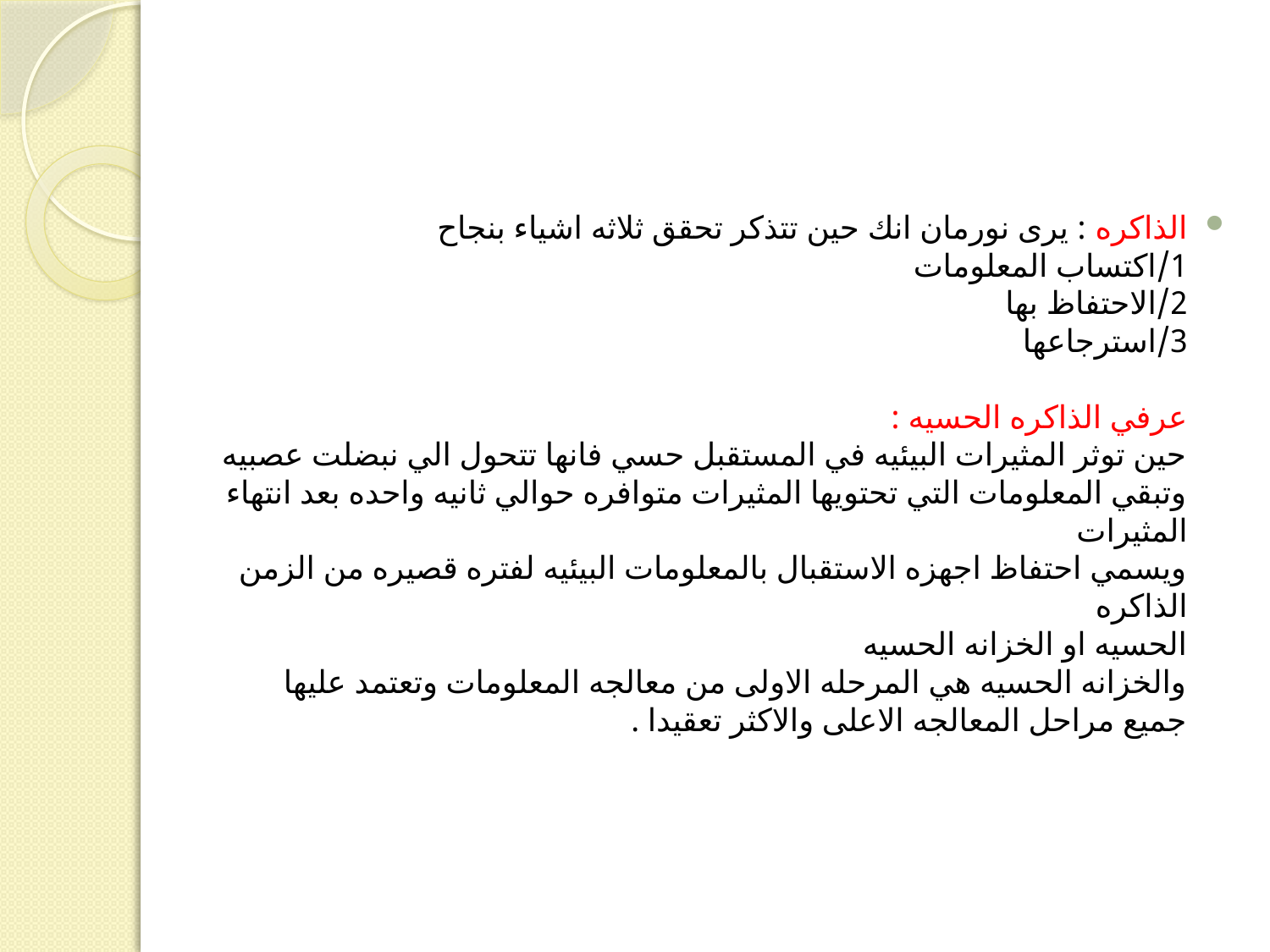

#
الذاكره : يرى نورمان انك حين تتذكر تحقق ثلاثه اشياء بنجاح 
1/اكتساب المعلومات 
2/الاحتفاظ بها 
3/استرجاعها 
 
عرفي الذاكره الحسيه :
حين توثر المثيرات البيئيه في المستقبل حسي فانها تتحول الي نبضلت عصبيه 
وتبقي المعلومات التي تحتويها المثيرات متوافره حوالي ثانيه واحده بعد انتهاء المثيرات 
ويسمي احتفاظ اجهزه الاستقبال بالمعلومات البيئيه لفتره قصيره من الزمن الذاكره 
الحسيه او الخزانه الحسيه 
والخزانه الحسيه هي المرحله الاولى من معالجه المعلومات وتعتمد عليها جميع مراحل المعالجه الاعلى والاكثر تعقيدا .